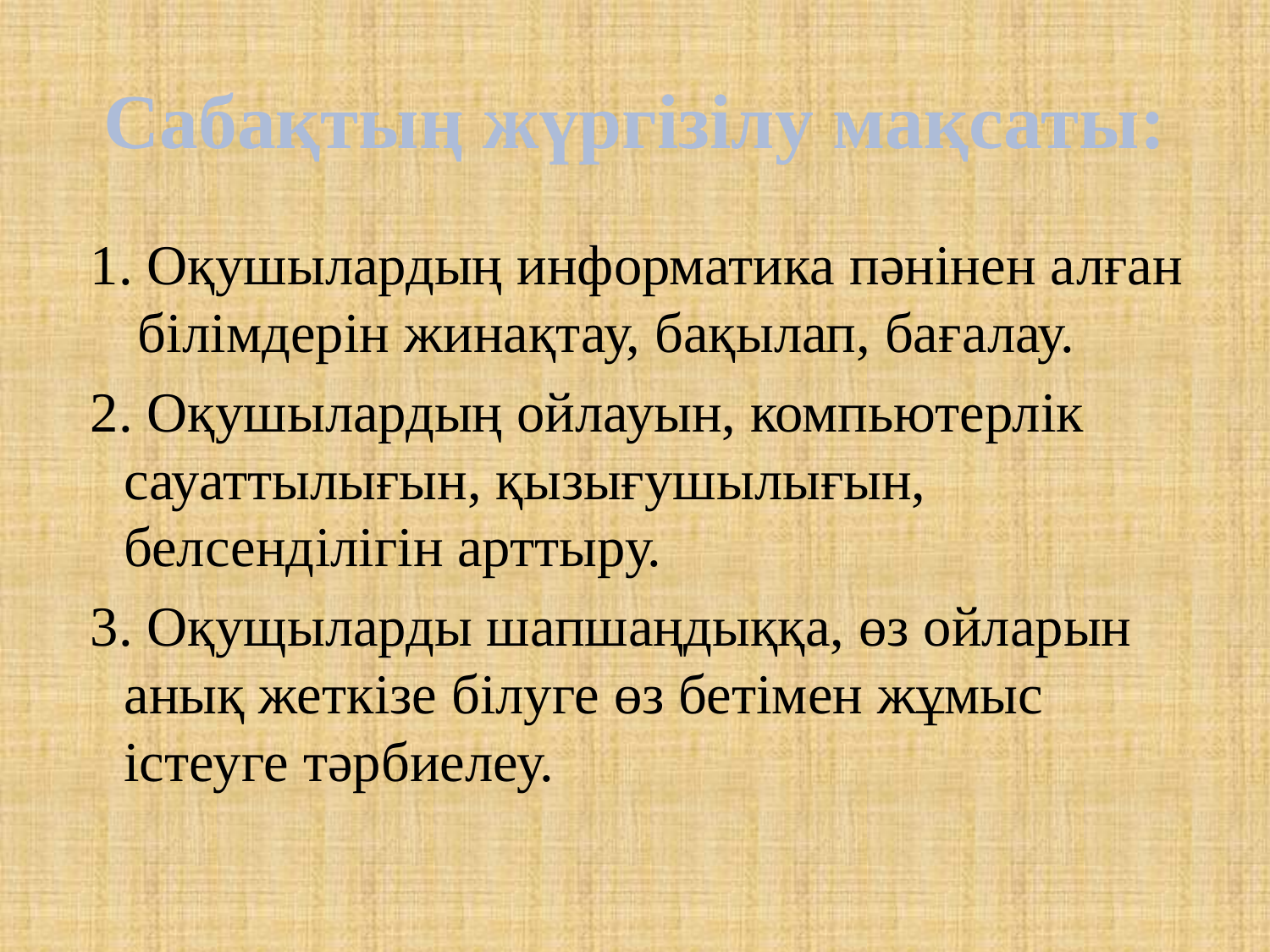

# Сабақтың жүргізілу мақсаты:
 1. Оқушылардың информатика пәнінен алған  білімдерін жинақтау, бақылап, бағалау.
 2. Оқушылардың ойлауын, компьютерлік сауаттылығын, қызығушылығын, белсенділігін арттыру.
 3. Оқущыларды шапшаңдыққа, өз ойларын анық жеткізе білуге өз бетімен жұмыс істеуге тәрбиелеу.